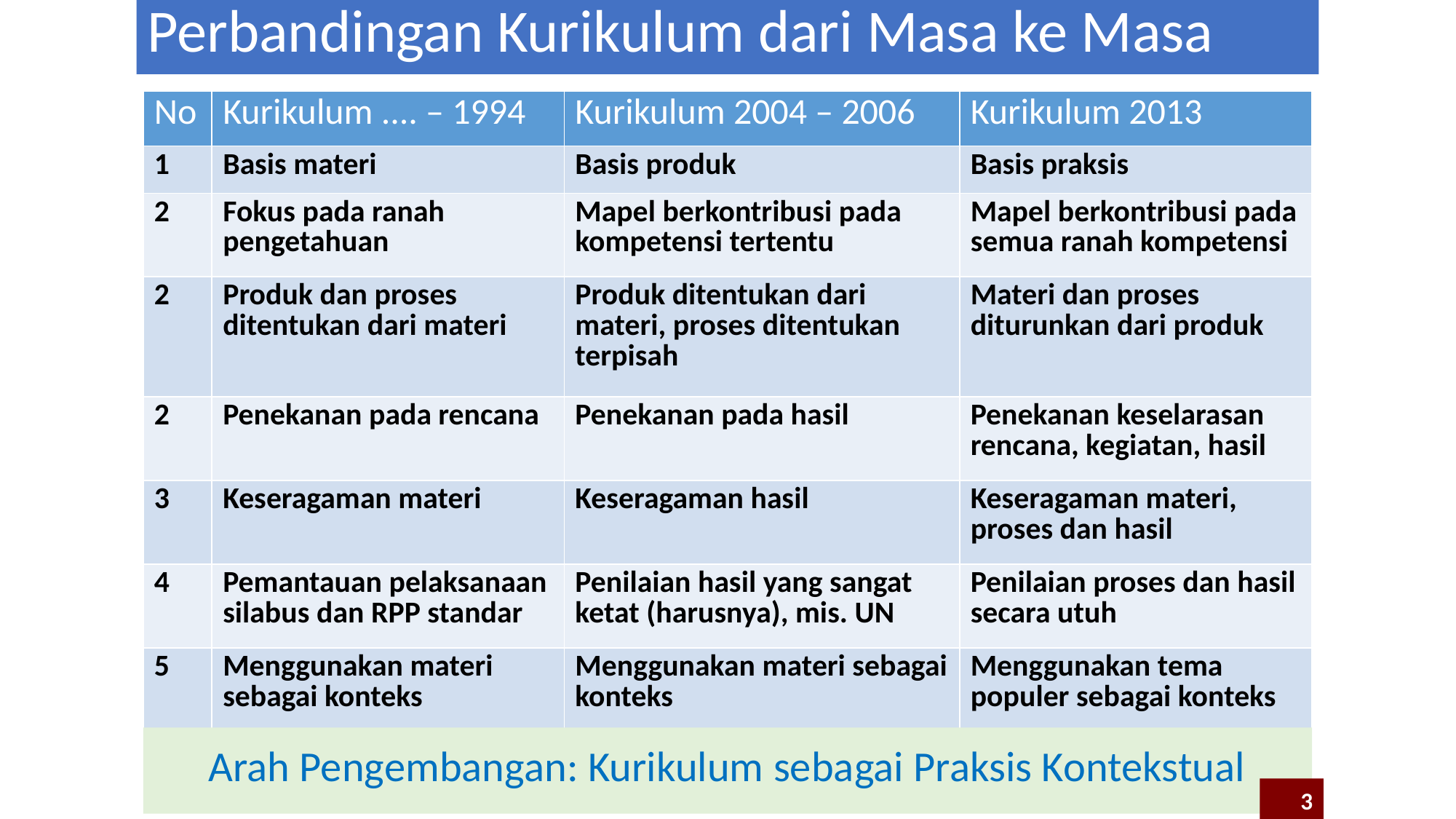

# Perbandingan Kurikulum dari Masa ke Masa
| No | Kurikulum .... – 1994 | Kurikulum 2004 – 2006 | Kurikulum 2013 |
| --- | --- | --- | --- |
| 1 | Basis materi | Basis produk | Basis praksis |
| 2 | Fokus pada ranah pengetahuan | Mapel berkontribusi pada kompetensi tertentu | Mapel berkontribusi pada semua ranah kompetensi |
| 2 | Produk dan proses ditentukan dari materi | Produk ditentukan dari materi, proses ditentukan terpisah | Materi dan proses diturunkan dari produk |
| 2 | Penekanan pada rencana | Penekanan pada hasil | Penekanan keselarasan rencana, kegiatan, hasil |
| 3 | Keseragaman materi | Keseragaman hasil | Keseragaman materi, proses dan hasil |
| 4 | Pemantauan pelaksanaan silabus dan RPP standar | Penilaian hasil yang sangat ketat (harusnya), mis. UN | Penilaian proses dan hasil secara utuh |
| 5 | Menggunakan materi sebagai konteks | Menggunakan materi sebagai konteks | Menggunakan tema populer sebagai konteks |
Arah Pengembangan: Kurikulum sebagai Praksis Kontekstual
3